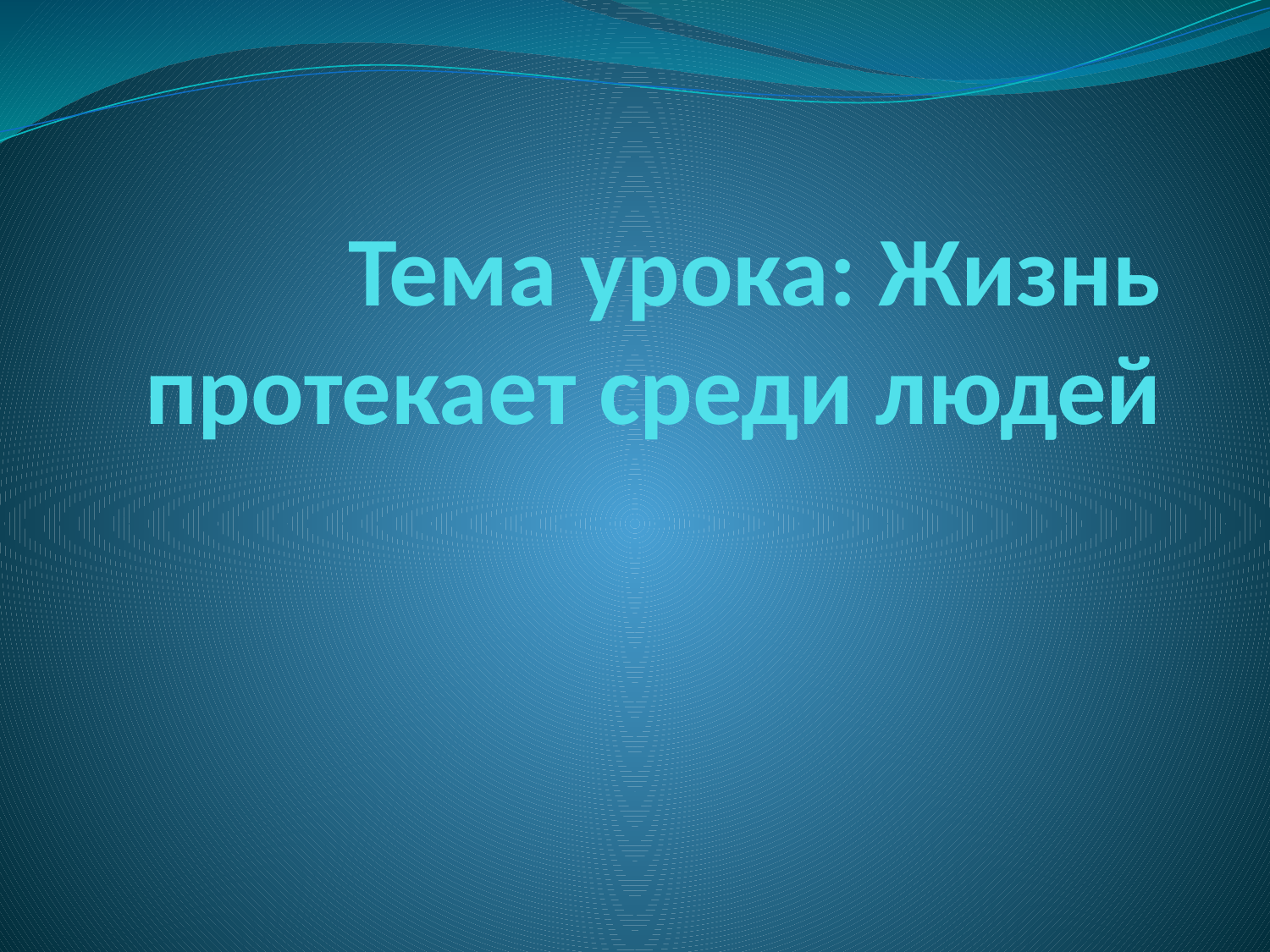

# Тема урока: Жизнь протекает среди людей